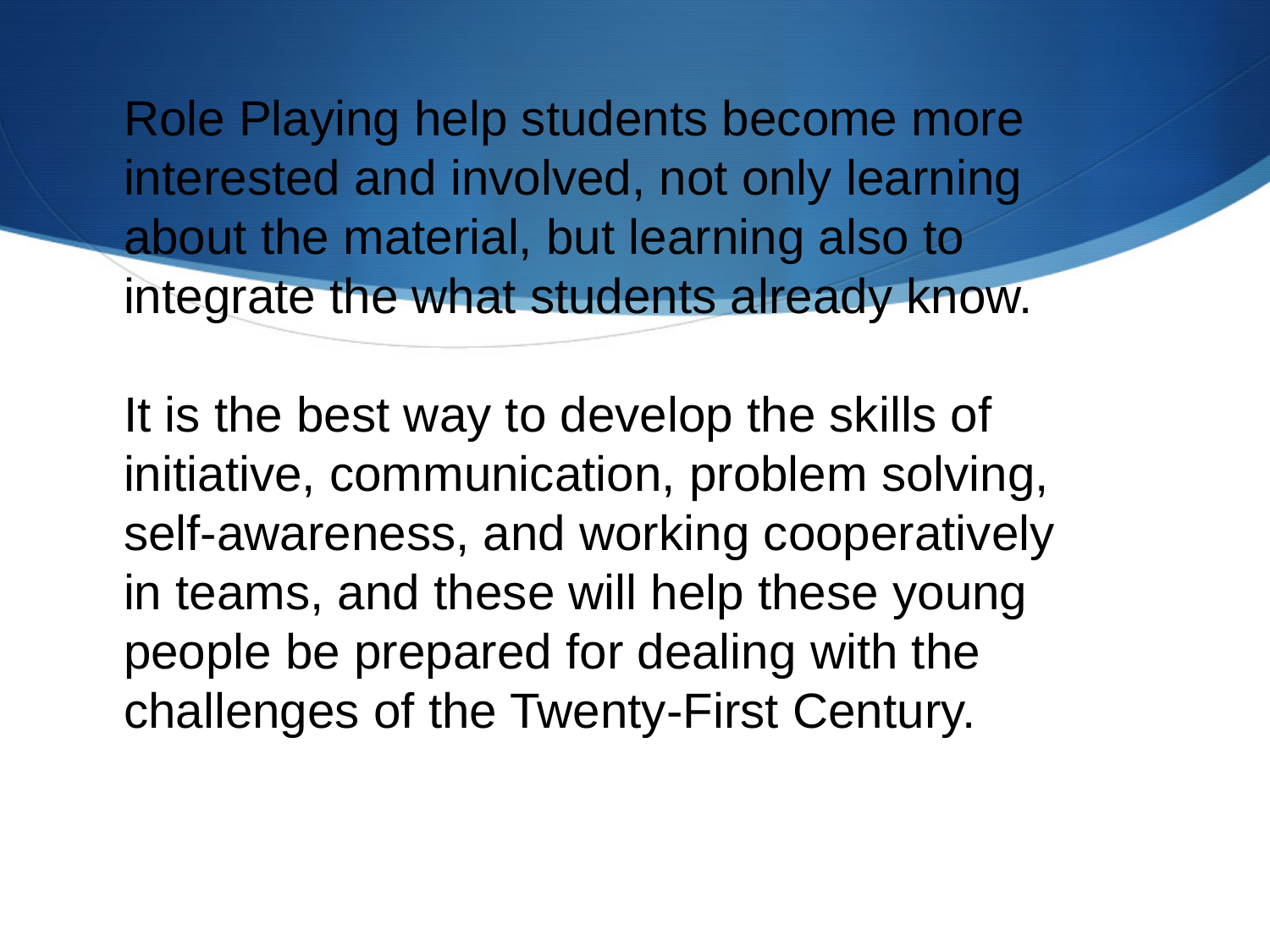

Role Playing help students become more interested and involved, not only learning about the material, but learning also to integrate the what students already know.

It is the best way to develop the skills of initiative, communication, problem solving, self-awareness, and working cooperatively in teams, and these will help these young people be prepared for dealing with the challenges of the Twenty-First Century.